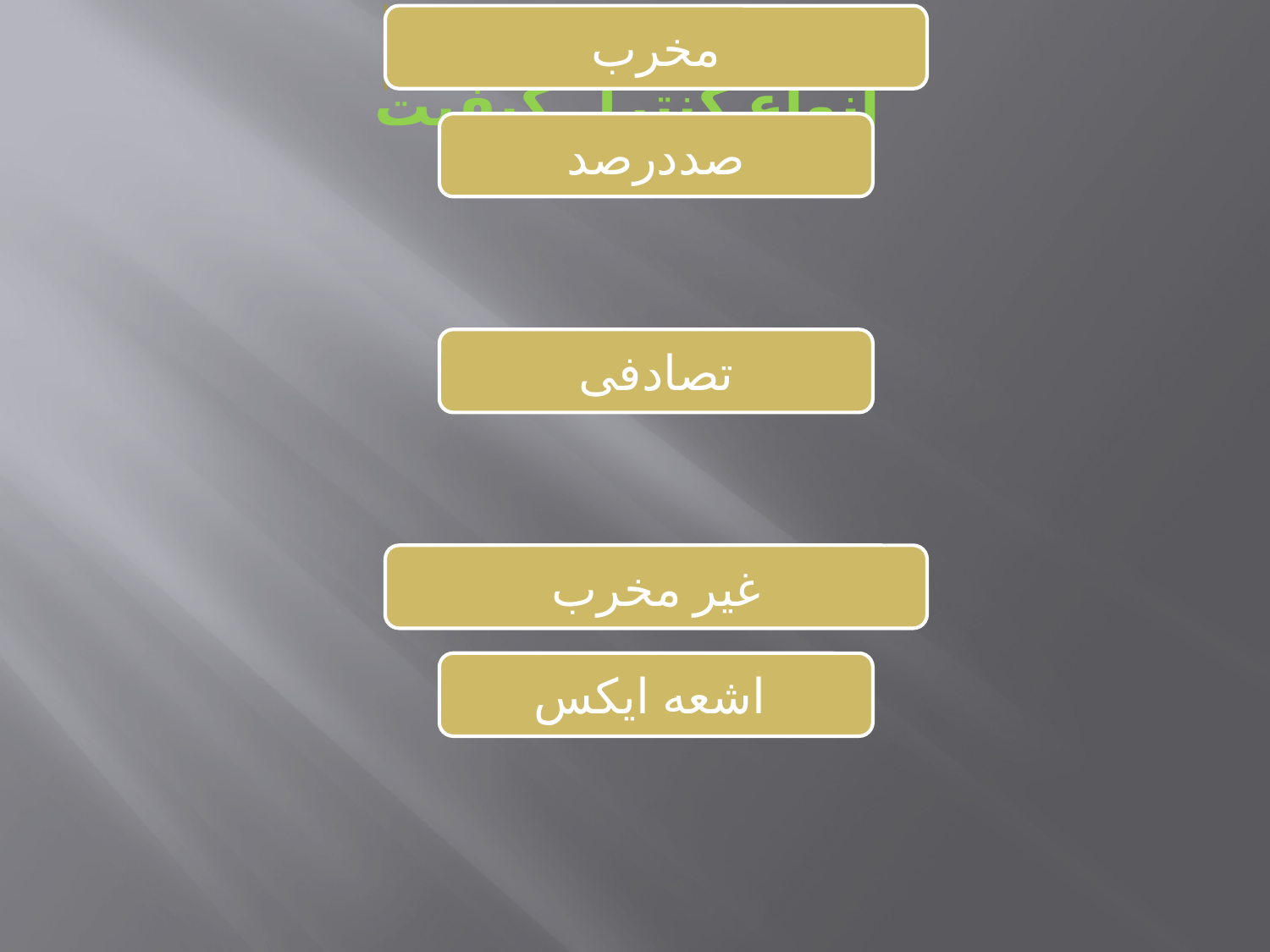

# انواع کنترل کیفیت
انواع کنترل کیفیت
مخرب
صددرصد
تصادفی
غیر مخرب
اشعه ایکس